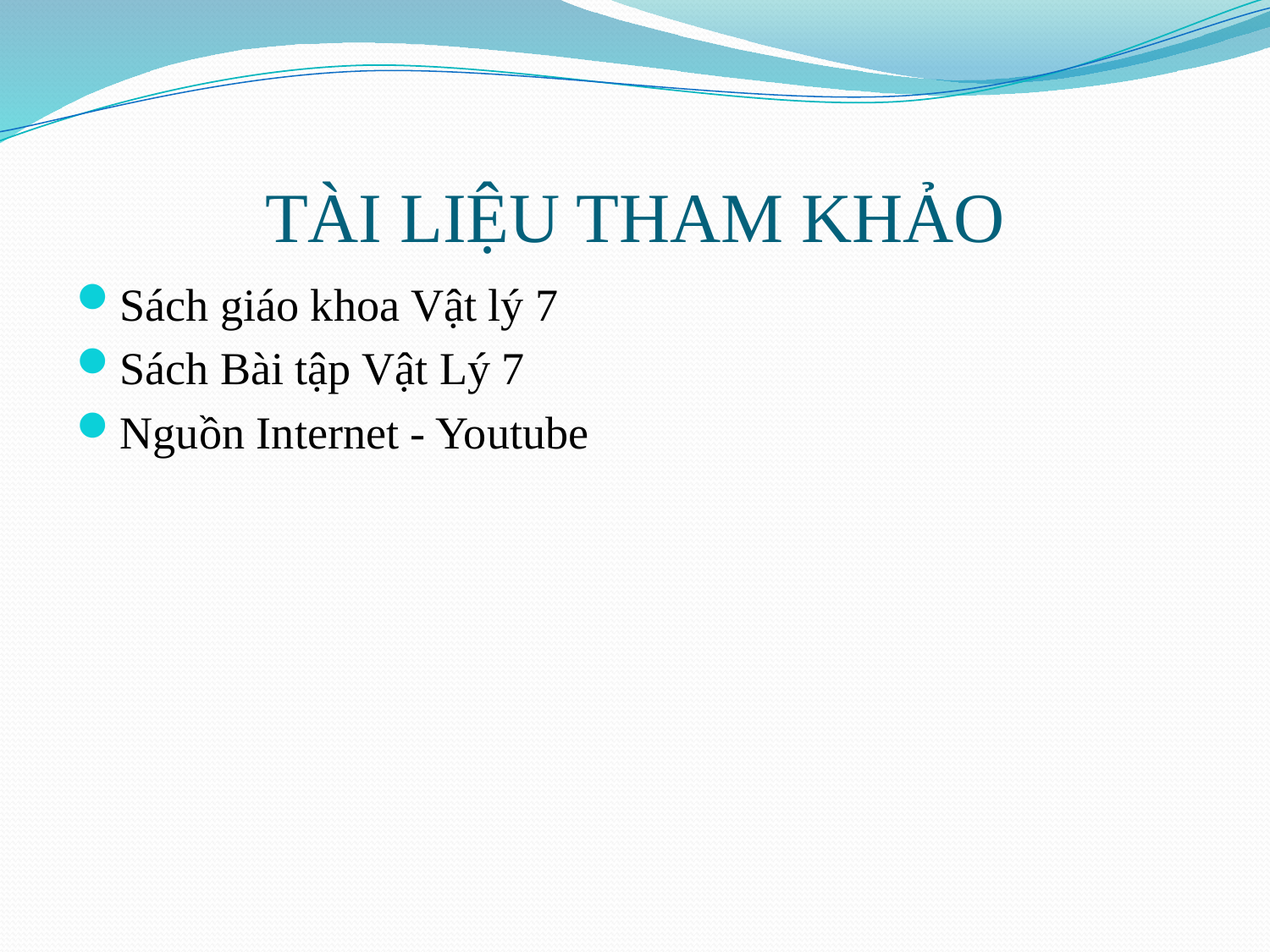

# TÀI LIỆU THAM KHẢO
Sách giáo khoa Vật lý 7
Sách Bài tập Vật Lý 7
Nguồn Internet - Youtube